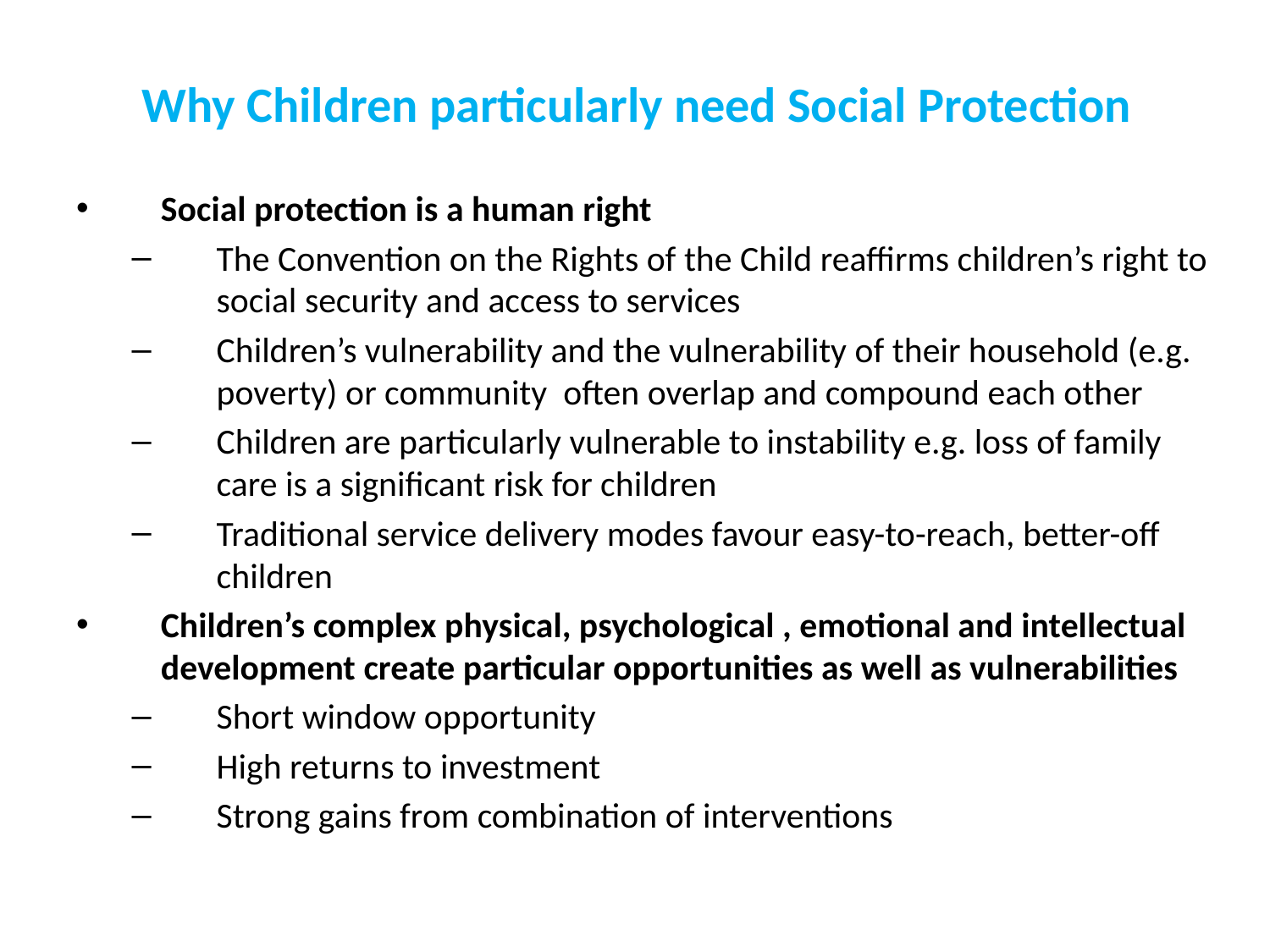

# Why Children particularly need Social Protection
Social protection is a human right
The Convention on the Rights of the Child reaffirms children’s right to social security and access to services
Children’s vulnerability and the vulnerability of their household (e.g. poverty) or community  often overlap and compound each other
Children are particularly vulnerable to instability e.g. loss of family care is a significant risk for children
Traditional service delivery modes favour easy-to-reach, better-off children
Children’s complex physical, psychological , emotional and intellectual development create particular opportunities as well as vulnerabilities
Short window opportunity
High returns to investment
Strong gains from combination of interventions